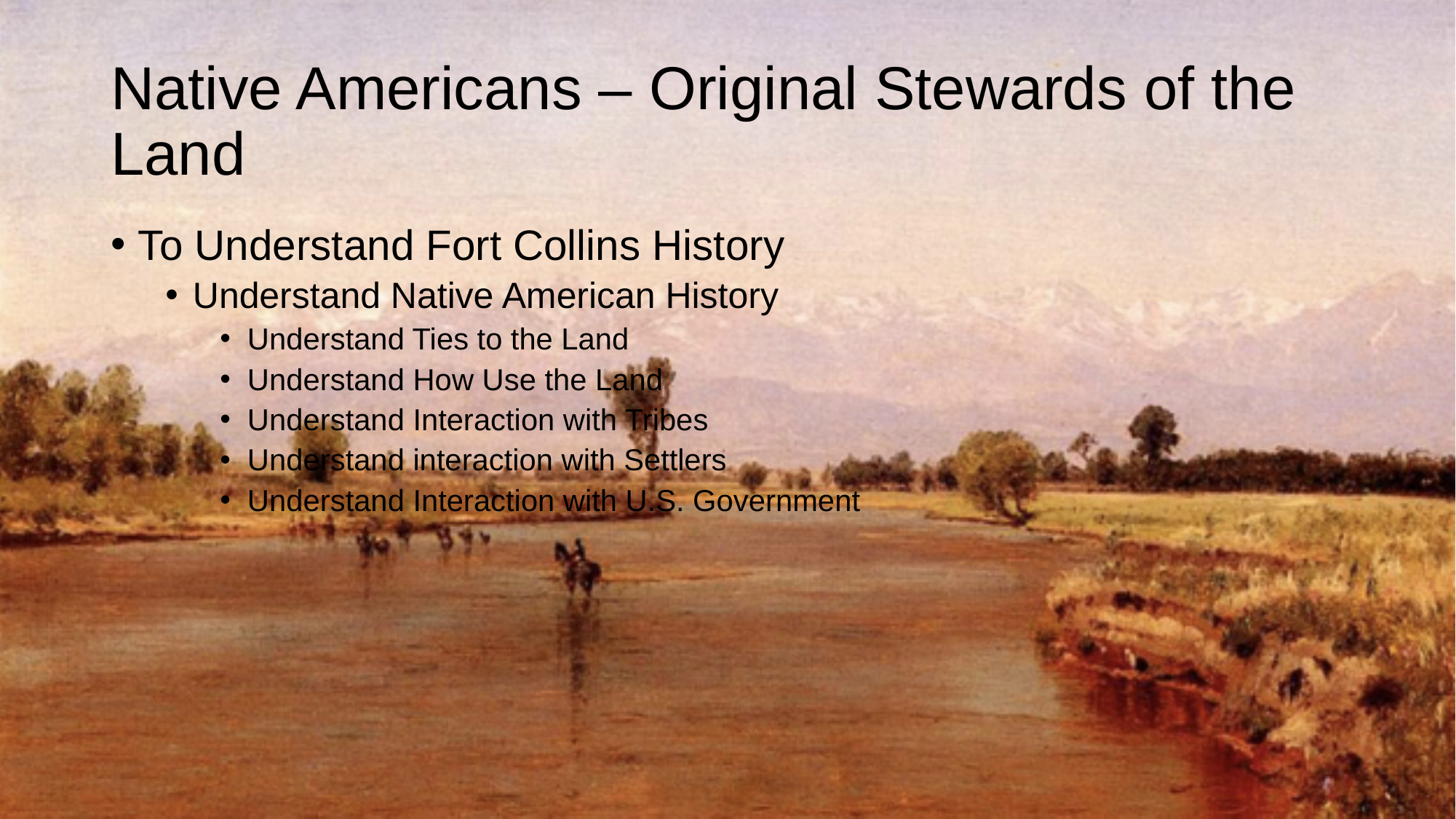

# Native Americans – Original Stewards of the Land
To Understand Fort Collins History
Understand Native American History
Understand Ties to the Land
Understand How Use the Land
Understand Interaction with Tribes
Understand interaction with Settlers
Understand Interaction with U.S. Government